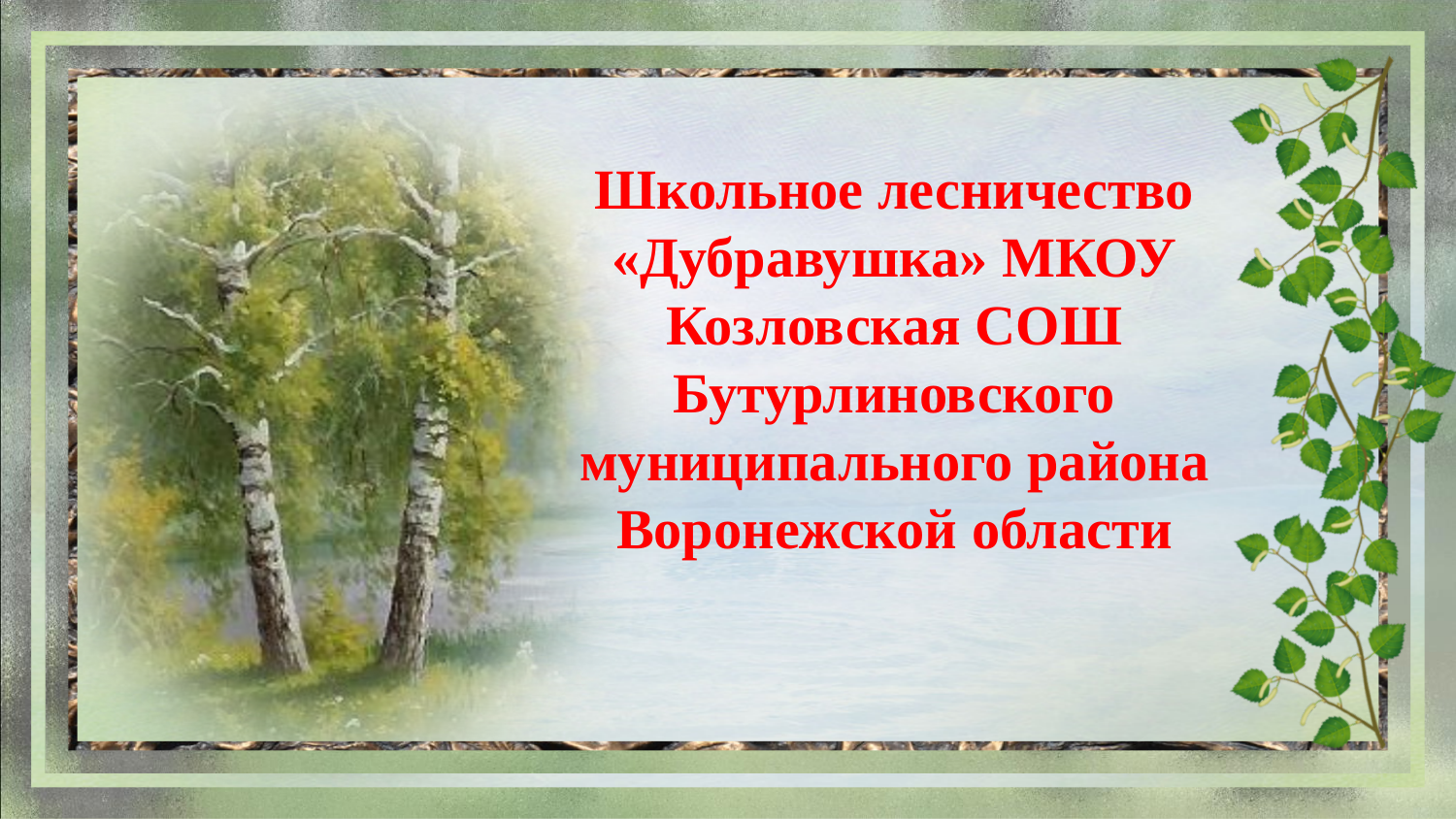

Школьное лесничество «Дубравушка» МКОУ Козловская СОШ Бутурлиновского муниципального района Воронежской области